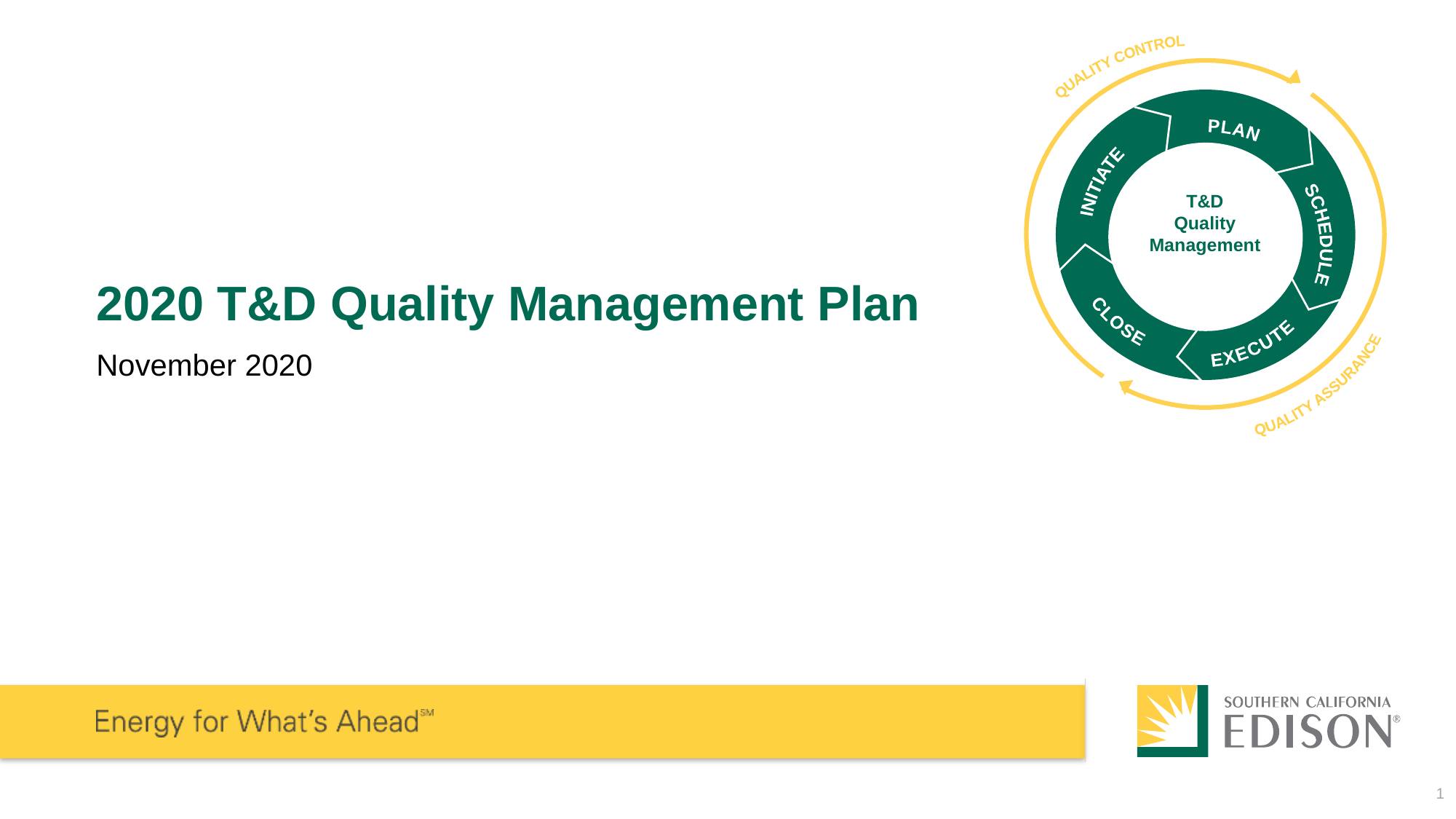

QUALITY CONTROL

PLAN
INITIATE
T&D
Quality Management
SCHEDULE
CLOSE
EXECUTE
QUALITY ASSURANCE

# 2020 T&D Quality Management Plan

November 2020
1